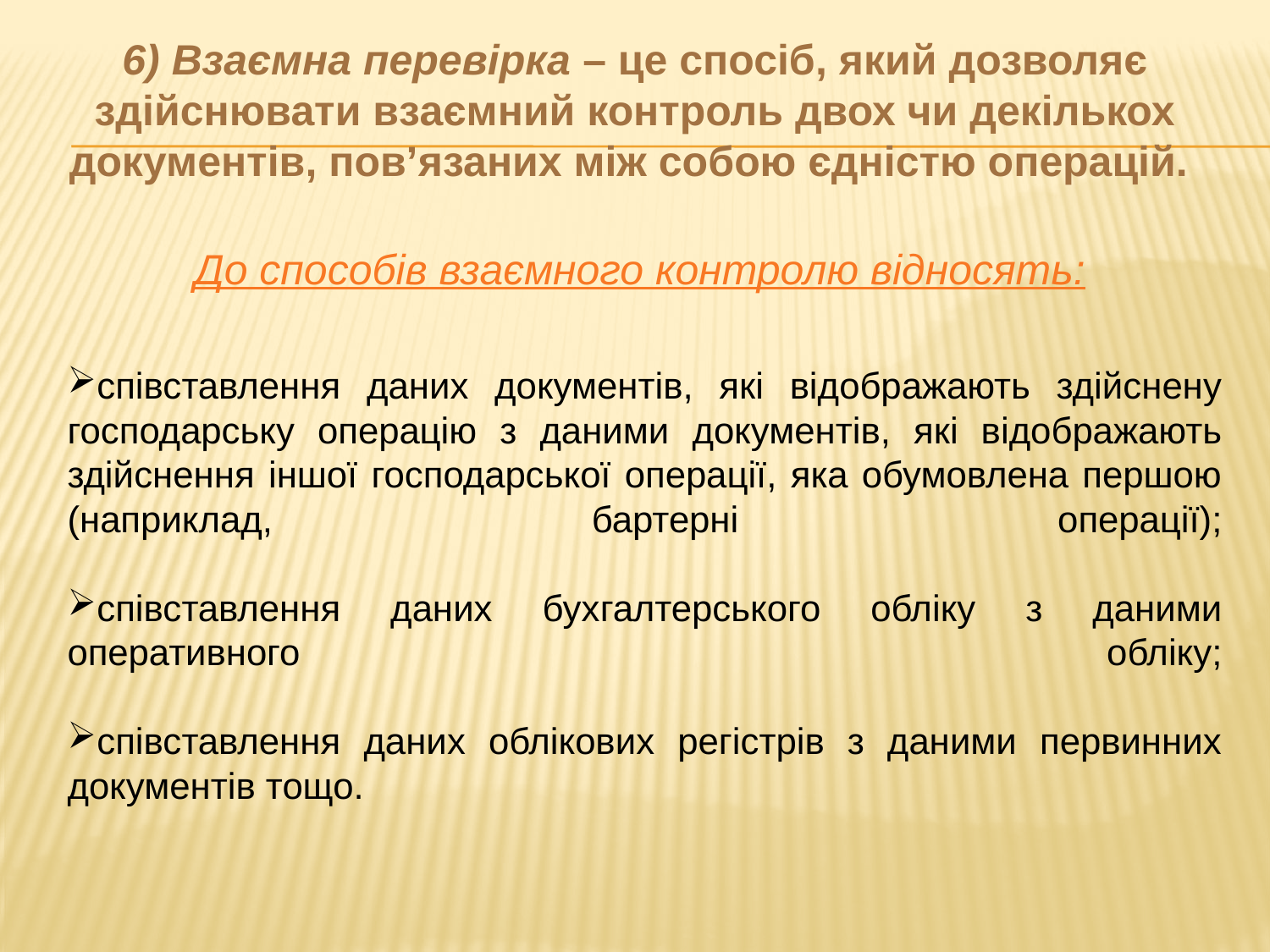

6) Взаємна перевірка – це спосіб, який дозволяє здійснювати взаємний контроль двох чи декількох документів, пов’язаних між собою єдністю операцій.
До способів взаємного контролю відносять:
співставлення даних документів, які відображають здійснену господарську операцію з даними документів, які відображають здійснення іншої господарської операції, яка обумовлена першою (наприклад, бартерні операції);
співставлення даних бухгалтерського обліку з даними оперативного обліку;
співставлення даних облікових регістрів з даними первинних документів тощо.